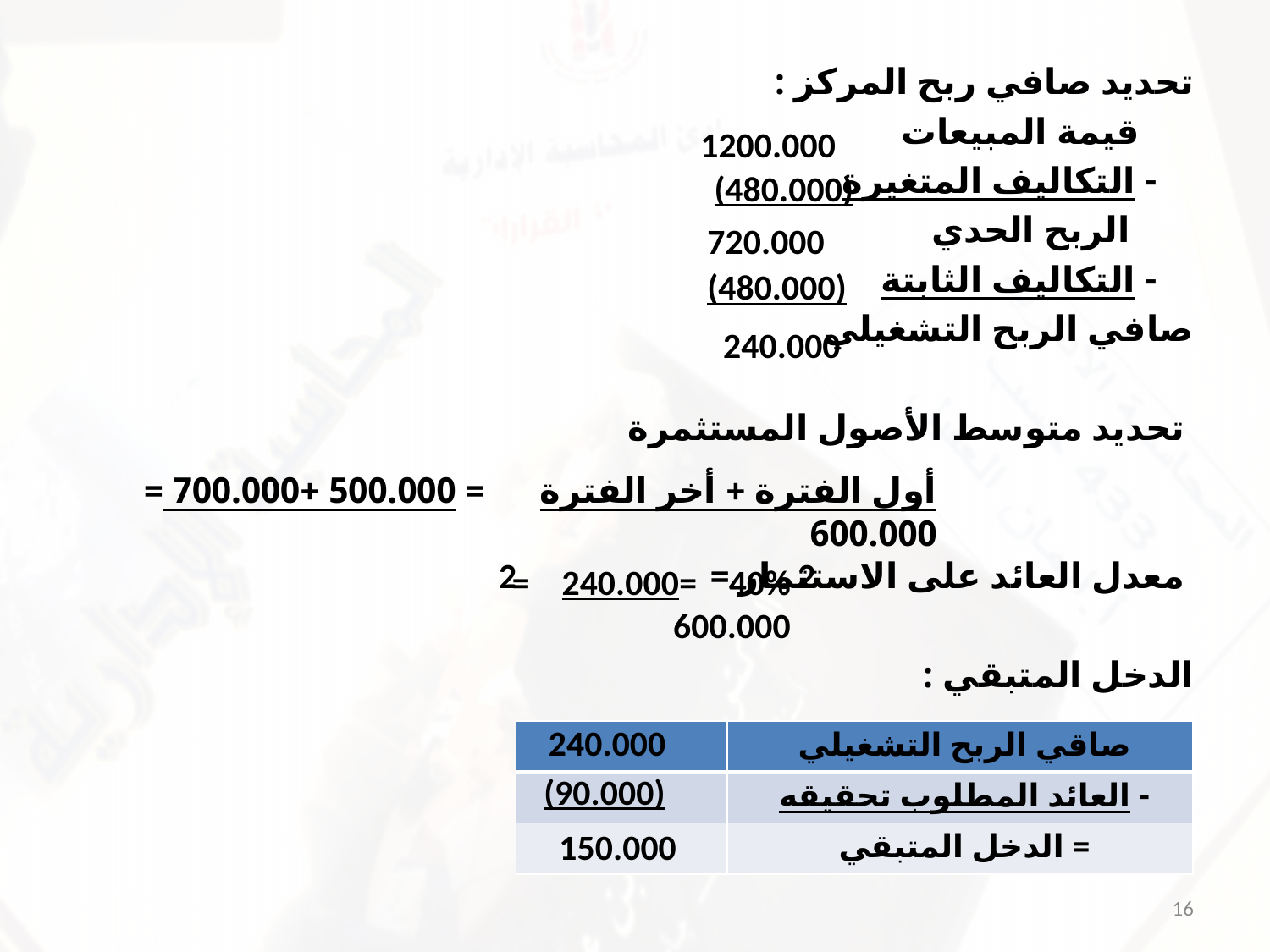

تحديد صافي ربح المركز :
      قيمة المبيعات
    - التكاليف المتغيرة
       الربح الحدي
    - التكاليف الثابتة
صافي الربح التشغيلي

 تحديد متوسط الأصول المستثمرة

 معدل العائد على الاستثمار =

الدخل المتبقي :

1200.000
(480.000)
720.000
(480.000)
240.000
أول الفترة + أخر الفترة      = 500.000 +700.000 = 600.000
             2                                   2
=    240.000=    40%
      600.000

240.000
|  | صاقي الربح التشغيلي |
| --- | --- |
|  | - العائد المطلوب تحقيقه |
|  | = الدخل المتبقي |
(90.000)
150.000
16